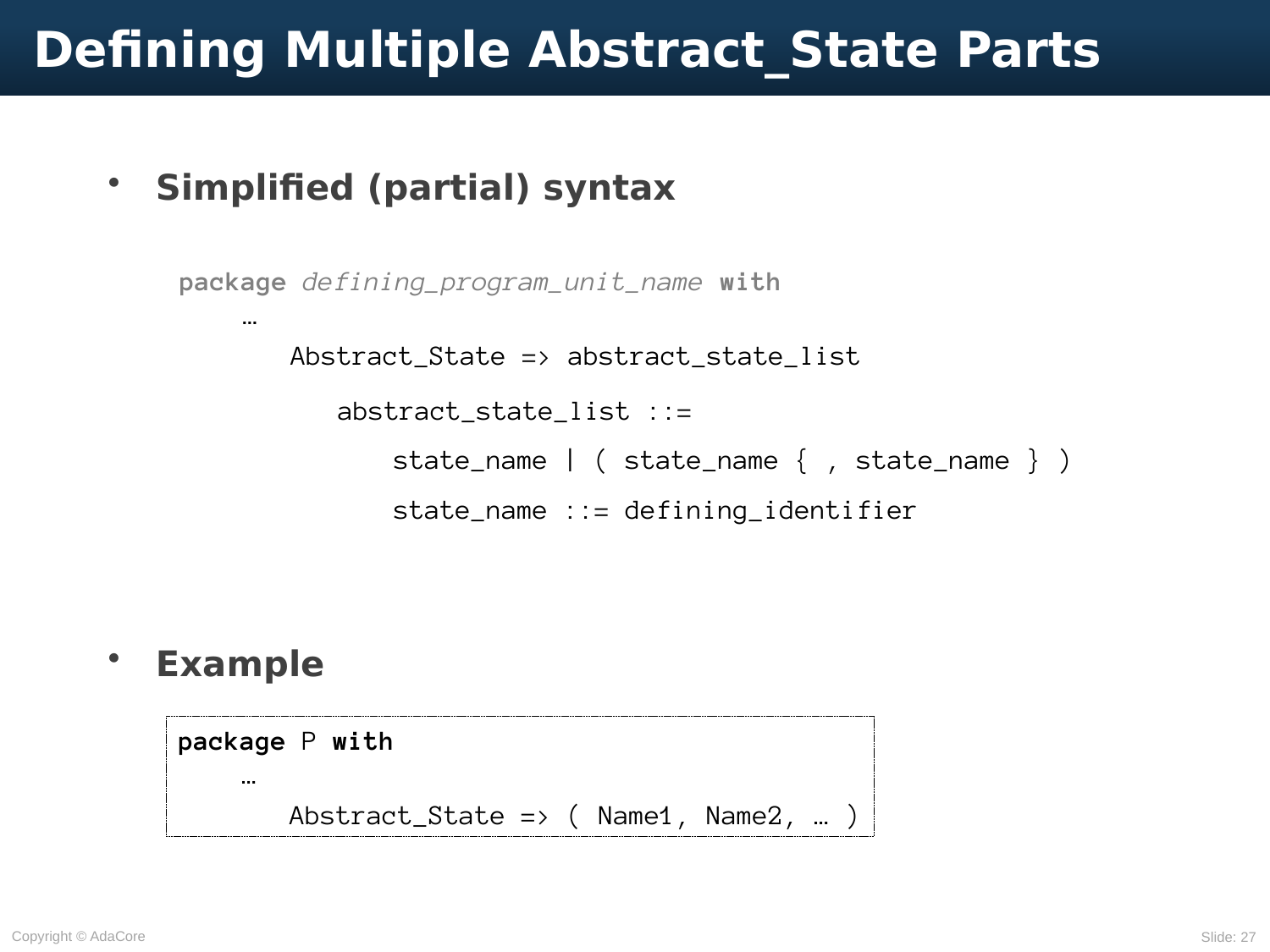

# Defining Multiple Abstract_State Parts
Simplified (partial) syntax

Example
package defining_program_unit_name with
…
	Abstract_State => abstract_state_list
		abstract_state_list ::=
			state_name | ( state_name { , state_name } )
			state_name ::= defining_identifier
package P with
…
	Abstract_State => ( Name1, Name2, … )